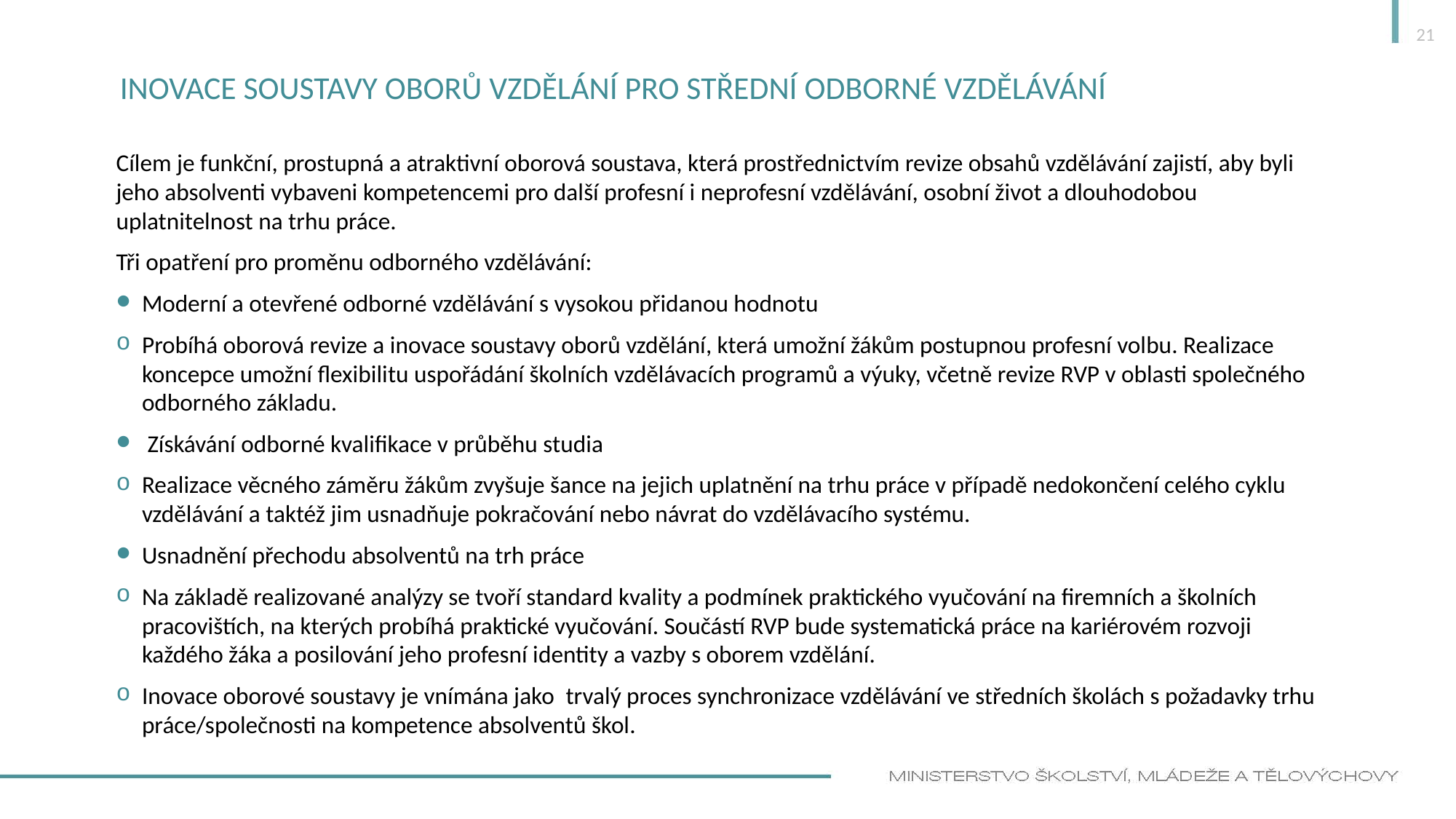

21
Inovace soustavy oborů vzdělání pro střední odborné vzdělávání

Cílem je funkční, prostupná a atraktivní oborová soustava, která prostřednictvím revize obsahů vzdělávání zajistí, aby byli jeho absolventi vybaveni kompetencemi pro další profesní i neprofesní vzdělávání, osobní život a dlouhodobou uplatnitelnost na trhu práce.
Tři opatření pro proměnu odborného vzdělávání:
Moderní a otevřené odborné vzdělávání s vysokou přidanou hodnotu
Probíhá oborová revize a inovace soustavy oborů vzdělání, která umožní žákům postupnou profesní volbu. Realizace koncepce umožní flexibilitu uspořádání školních vzdělávacích programů a výuky, včetně revize RVP v oblasti společného odborného základu.
 Získávání odborné kvalifikace v průběhu studia
Realizace věcného záměru žákům zvyšuje šance na jejich uplatnění na trhu práce v případě nedokončení celého cyklu vzdělávání a taktéž jim usnadňuje pokračování nebo návrat do vzdělávacího systému.
Usnadnění přechodu absolventů na trh práce
Na základě realizované analýzy se tvoří standard kvality a podmínek praktického vyučování na firemních a školních pracovištích, na kterých probíhá praktické vyučování. Součástí RVP bude systematická práce na kariérovém rozvoji každého žáka a posilování jeho profesní identity a vazby s oborem vzdělání.
Inovace oborové soustavy je vnímána jako  trvalý proces synchronizace vzdělávání ve středních školách s požadavky trhu práce/společnosti na kompetence absolventů škol.